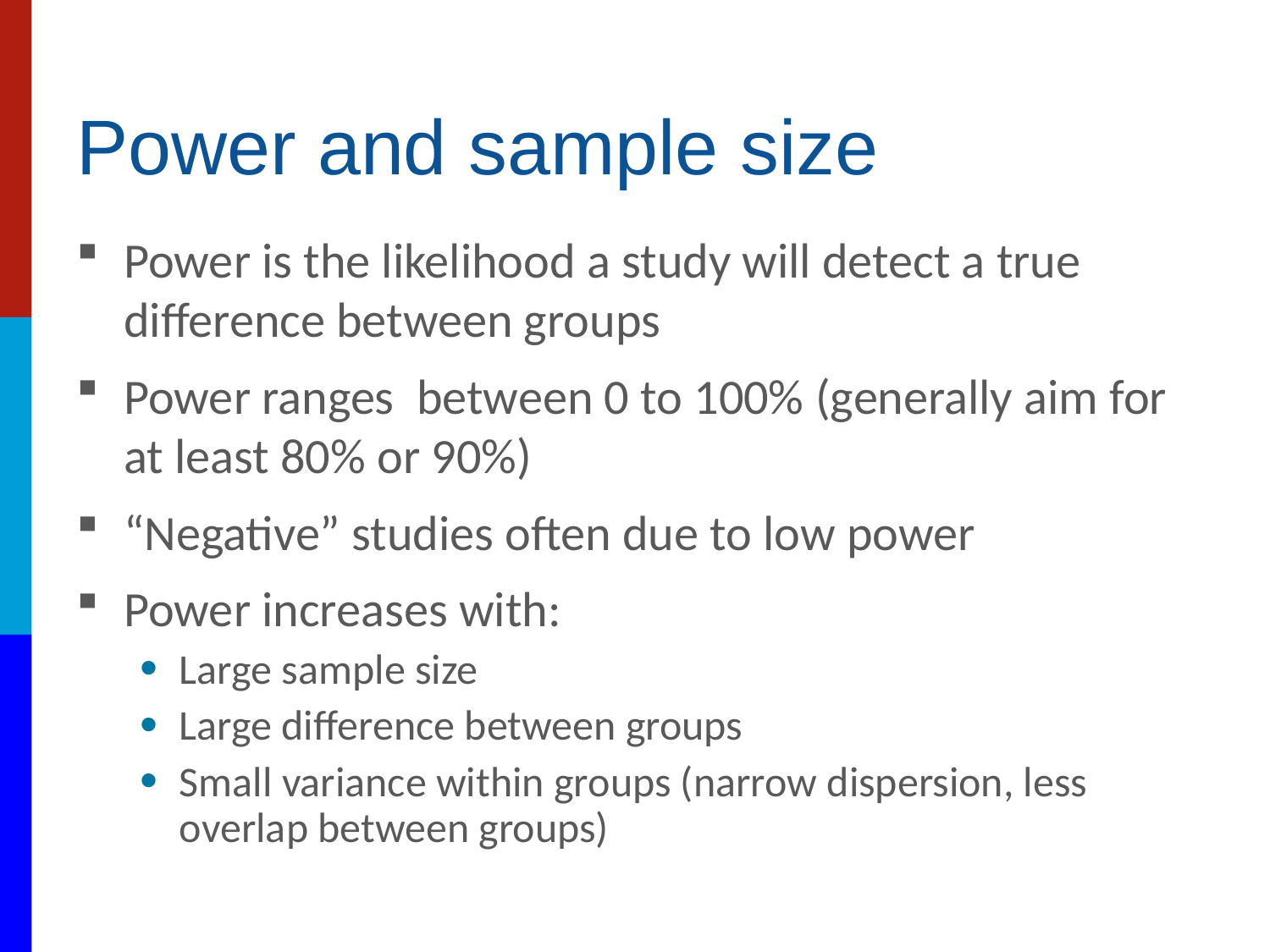

# Power and sample size
Power is the likelihood a study will detect a true difference between groups
Power ranges  between 0 to 100% (generally aim for at least 80% or 90%)
“Negative” studies often due to low power
Power increases with:
Large sample size
Large difference between groups
Small variance within groups (narrow dispersion, less overlap between groups)